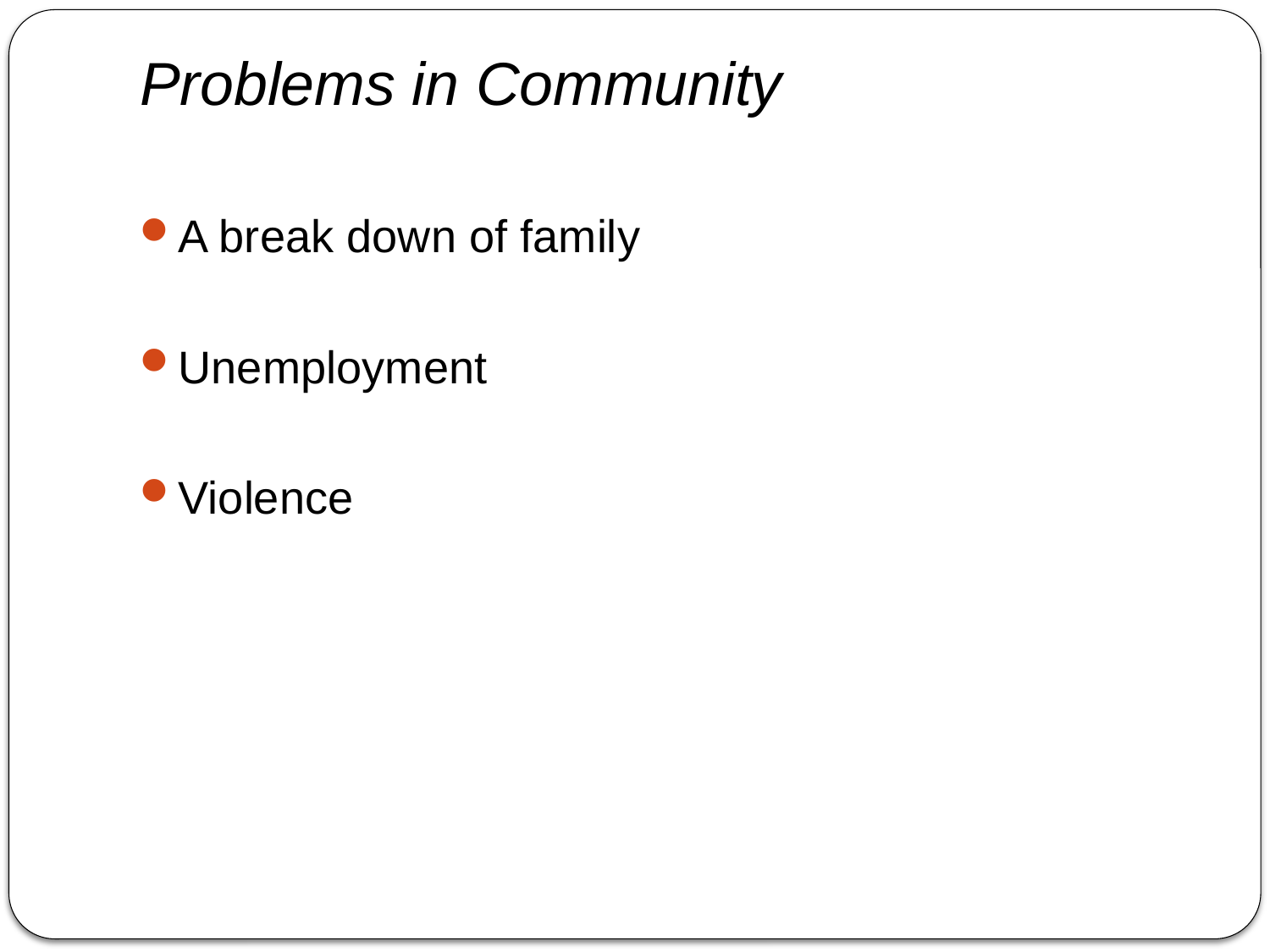

# Problems in Community
A break down of family

Unemployment

Violence